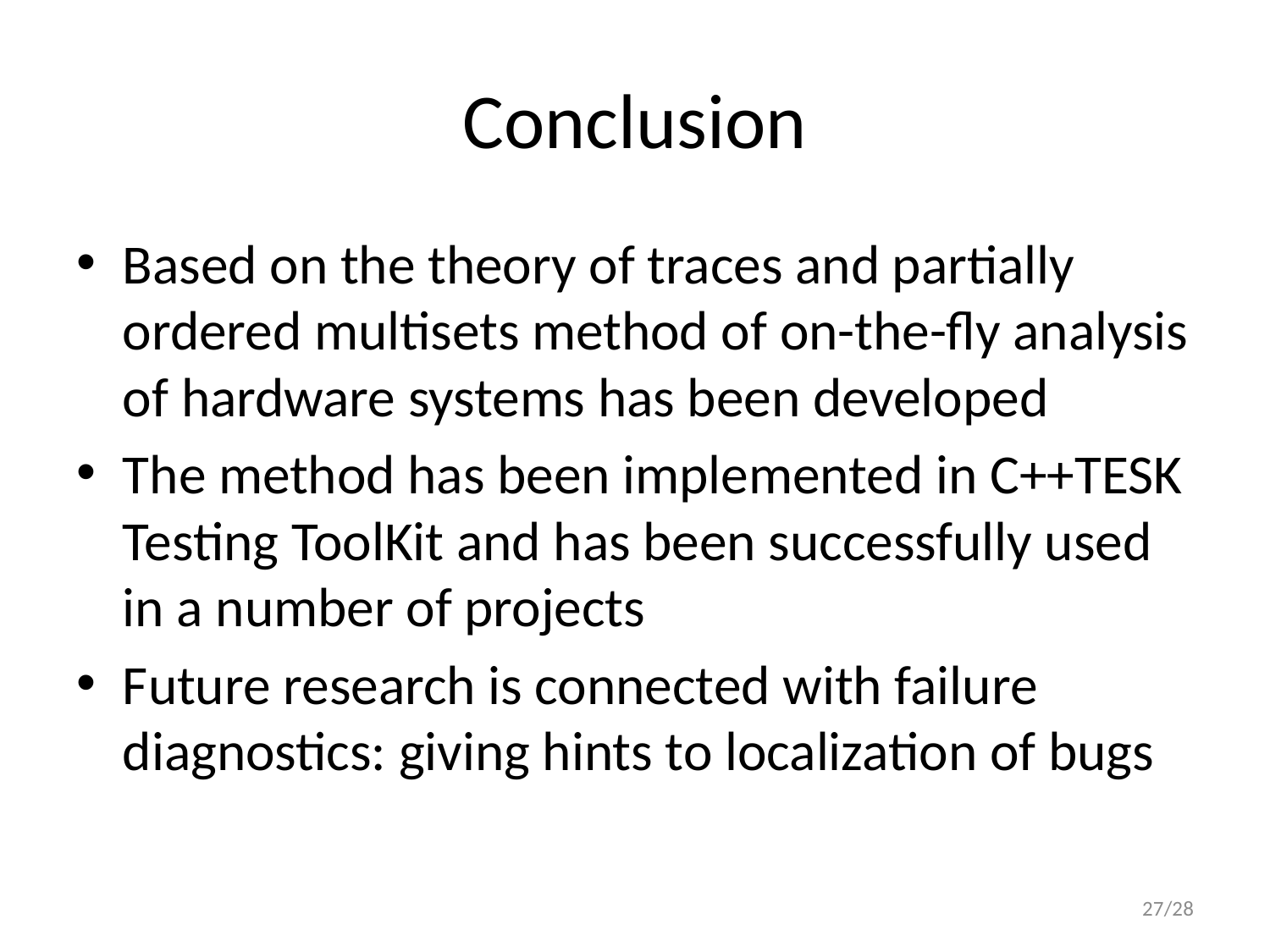

# Conclusion
Based on the theory of traces and partially ordered multisets method of on-the-fly analysis of hardware systems has been developed
The method has been implemented in C++TESK Testing ToolKit and has been successfully used in a number of projects
Future research is connected with failure diagnostics: giving hints to localization of bugs
27/28